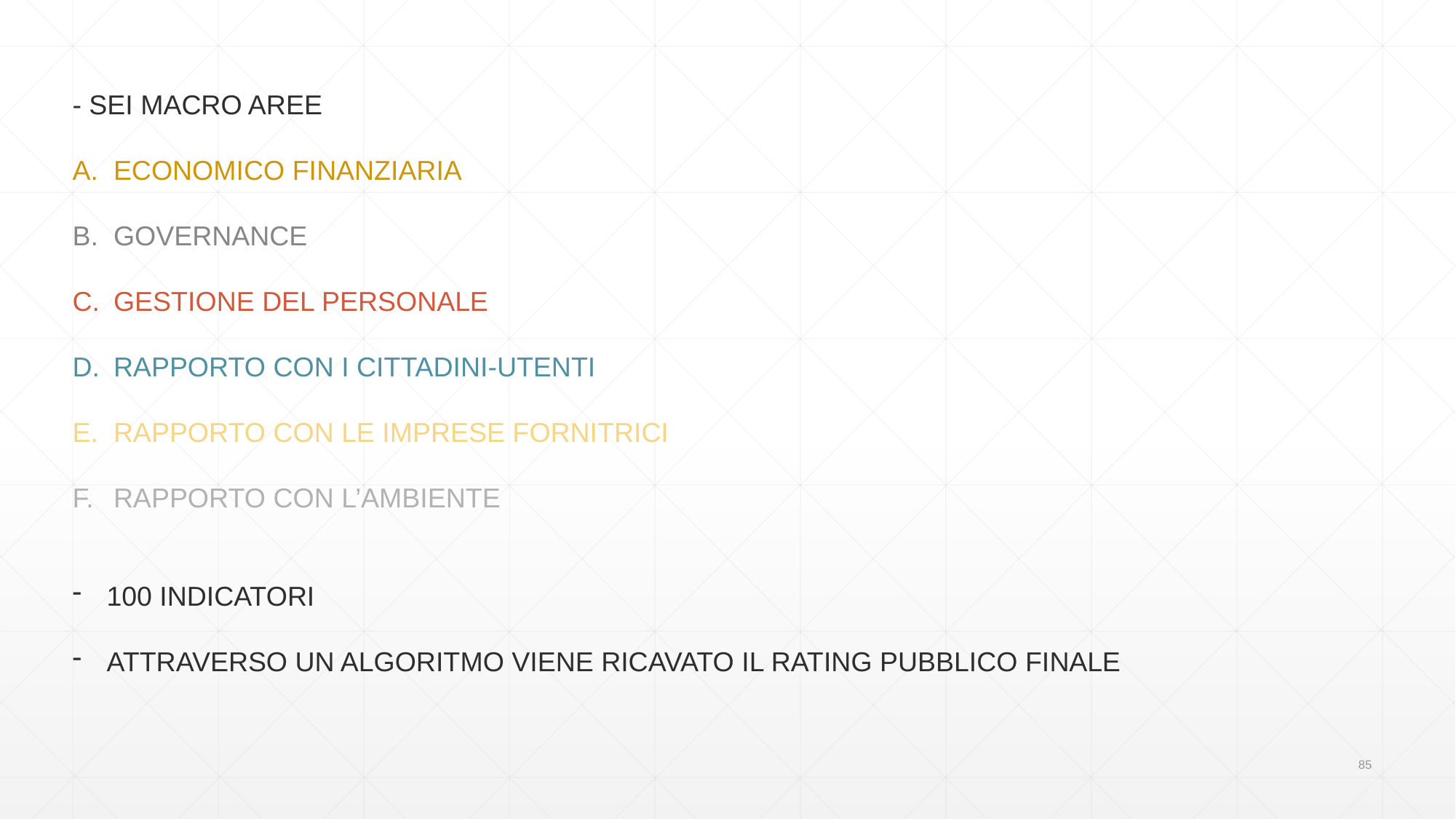

- SEI MACRO AREE

ECONOMICO FINANZIARIA

GOVERNANCE

GESTIONE DEL PERSONALE

RAPPORTO CON I CITTADINI-UTENTI

RAPPORTO CON LE IMPRESE FORNITRICI

RAPPORTO CON L’AMBIENTE

100 INDICATORI

ATTRAVERSO UN ALGORITMO VIENE RICAVATO IL RATING PUBBLICO FINALE
85